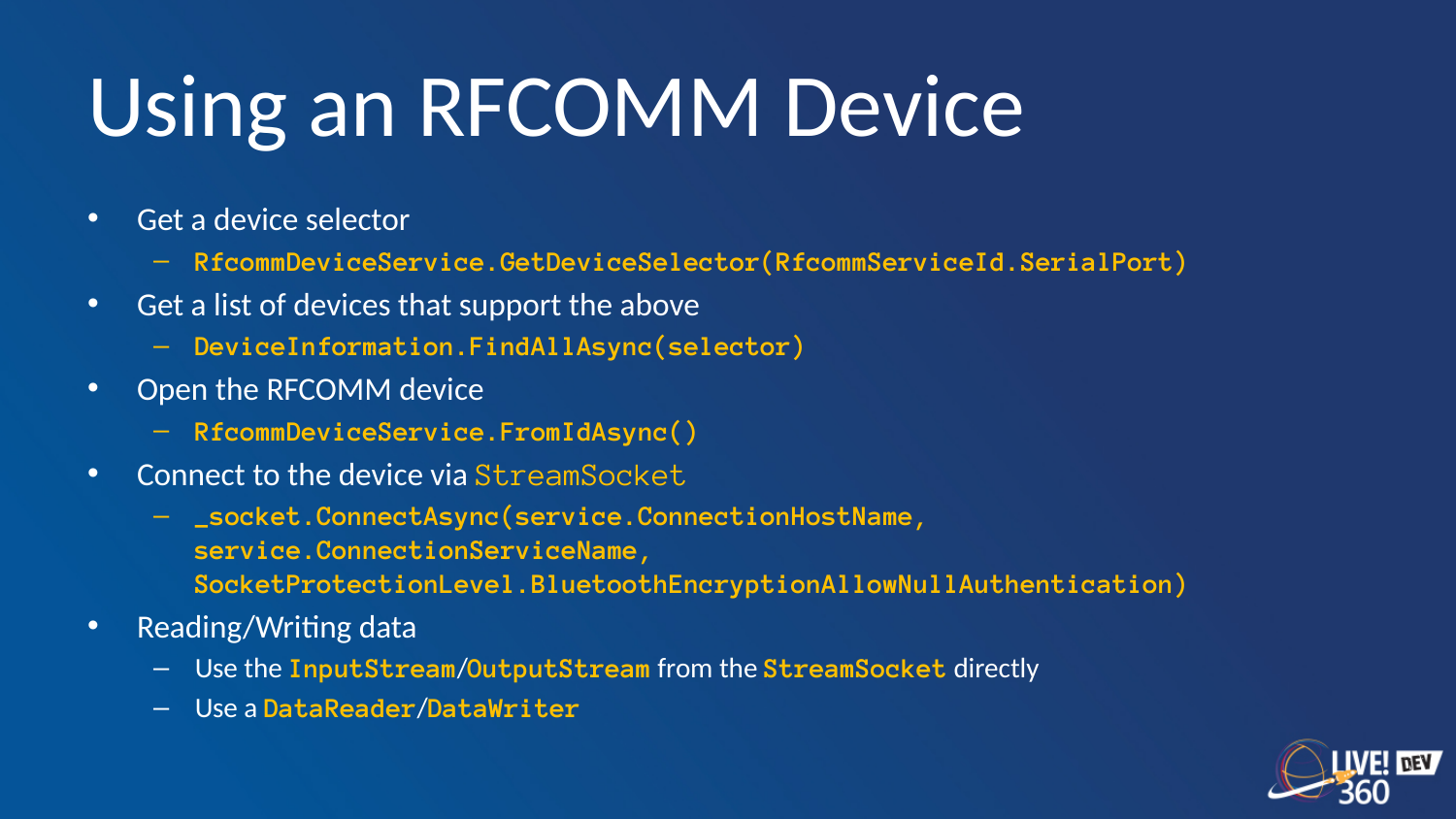

# Using an RFCOMM Device
Get a device selector
RfcommDeviceService.GetDeviceSelector(RfcommServiceId.SerialPort)
Get a list of devices that support the above
DeviceInformation.FindAllAsync(selector)
Open the RFCOMM device
RfcommDeviceService.FromIdAsync()
Connect to the device via StreamSocket
_socket.ConnectAsync(service.ConnectionHostName,
service.ConnectionServiceName,
SocketProtectionLevel.BluetoothEncryptionAllowNullAuthentication)
Reading/Writing data
Use the InputStream/OutputStream from the StreamSocket directly
Use a DataReader/DataWriter